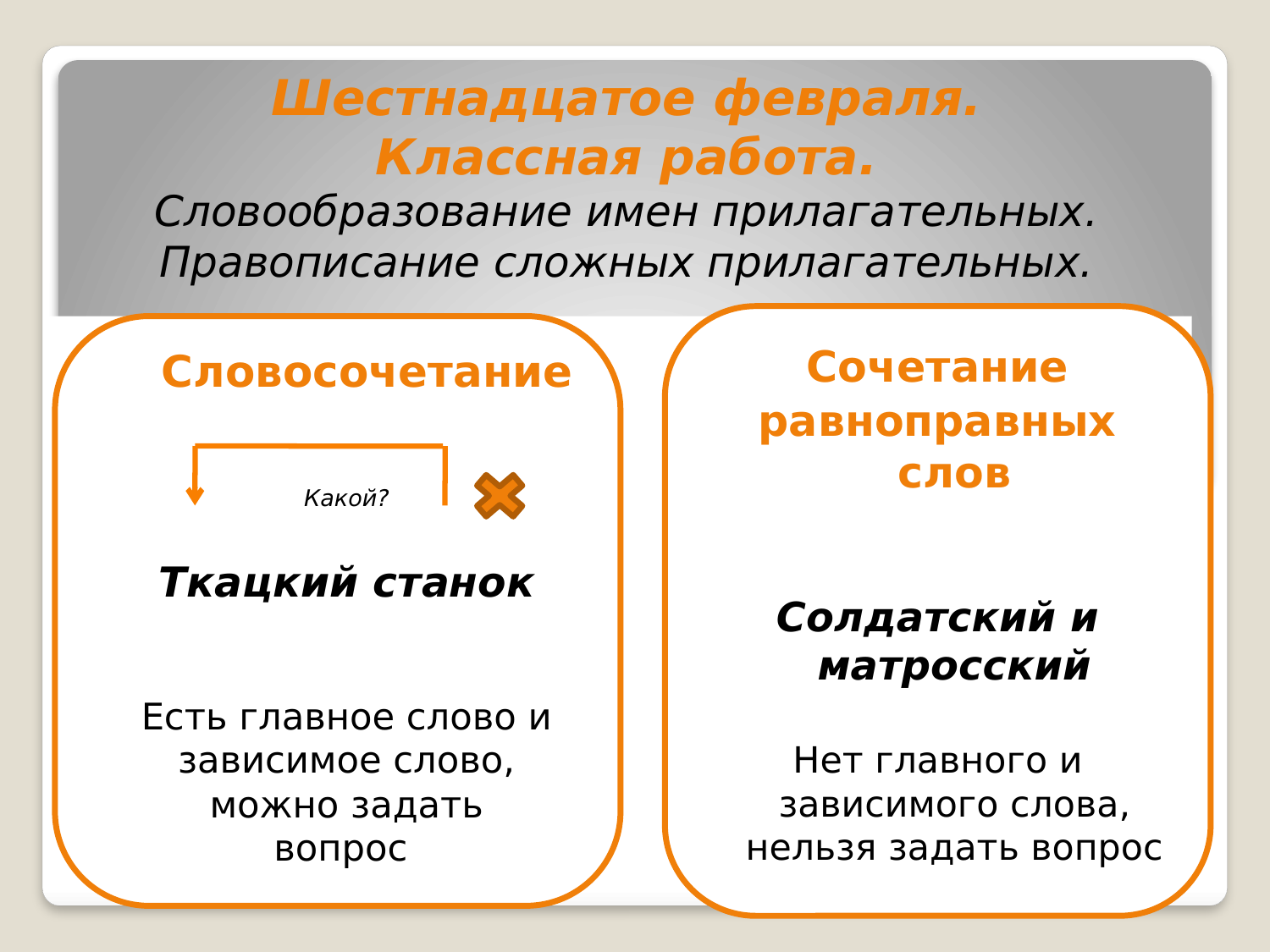

Шестнадцатое февраля.
Классная работа.
Словообразование имен прилагательных. Правописание сложных прилагательных.
Сочетание
равноправных слов

Солдатский и матросский

Нет главного и зависимого слова, нельзя задать вопрос

Словосочетание

Какой?

Ткацкий станок

Есть главное слово и
зависимое слово, можно задать
вопрос
#